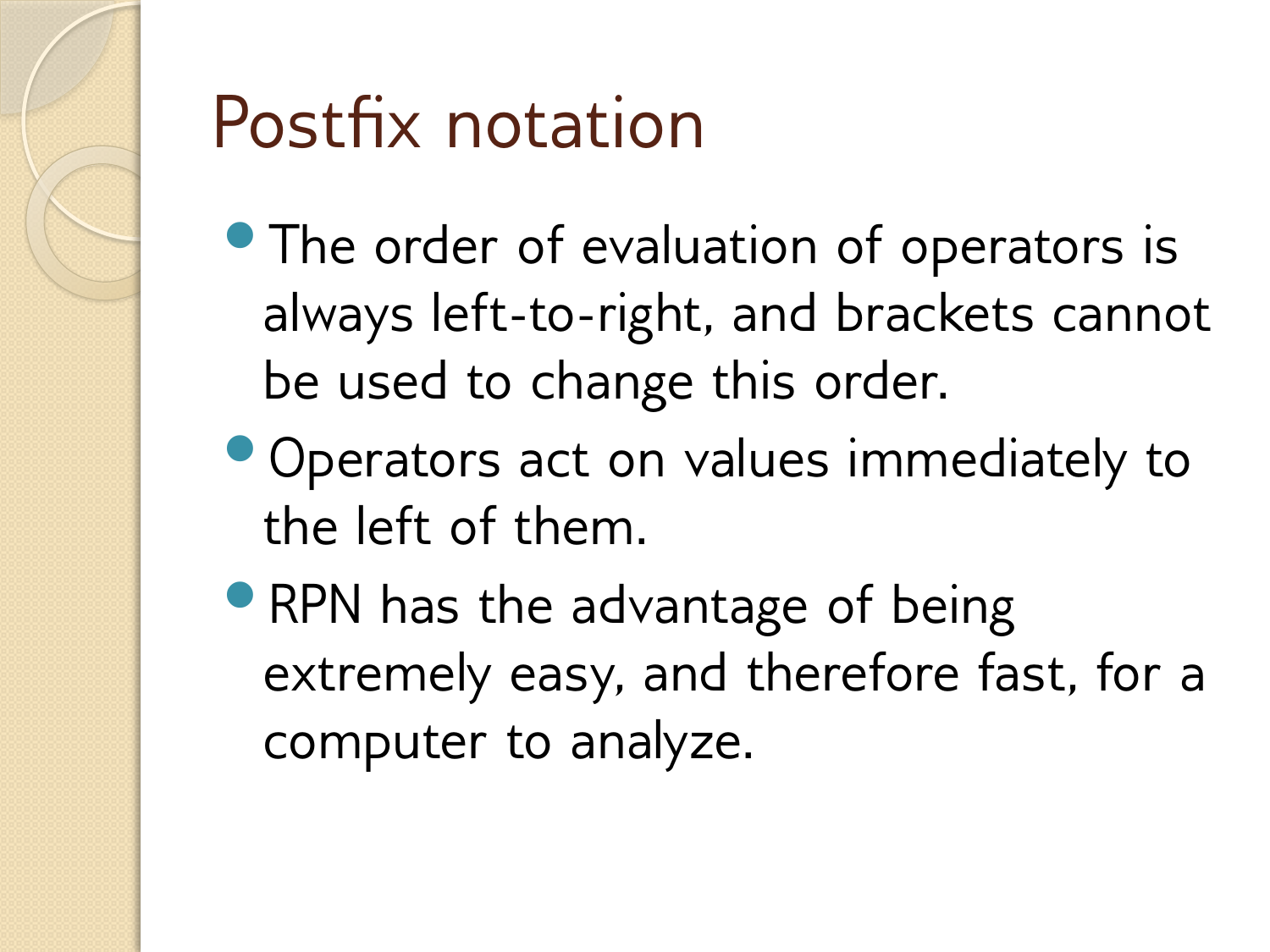

# Postfix notation
The order of evaluation of operators is always left-to-right, and brackets cannot be used to change this order.
Operators act on values immediately to the left of them.
RPN has the advantage of being extremely easy, and therefore fast, for a computer to analyze.